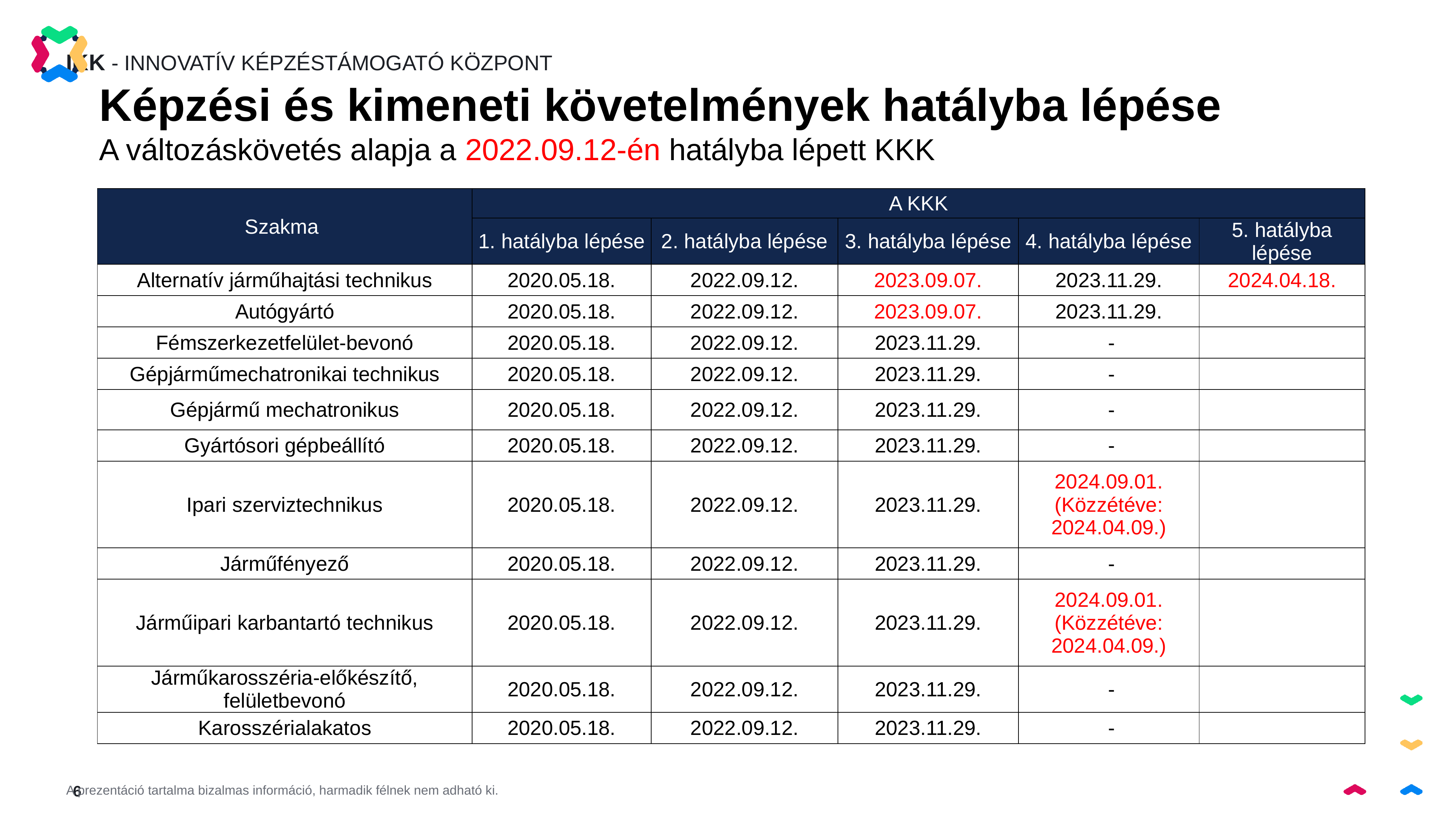

Képzési és kimeneti követelmények hatályba lépése
A változáskövetés alapja a 2022.09.12-én hatályba lépett KKK
| Szakma | A KKK |  |  |  |  |
| --- | --- | --- | --- | --- | --- |
|  | 1. hatályba lépése | 2. hatályba lépése | 3. hatályba lépése | 4. hatályba lépése | 5. hatályba lépése |
| Alternatív járműhajtási technikus | 2020.05.18. | 2022.09.12. | 2023.09.07. | 2023.11.29. | 2024.04.18. |
| Autógyártó | 2020.05.18. | 2022.09.12. | 2023.09.07. | 2023.11.29. |  |
| Fémszerkezetfelület-bevonó | 2020.05.18. | 2022.09.12. | 2023.11.29. | - |  |
| Gépjárműmechatronikai technikus | 2020.05.18. | 2022.09.12. | 2023.11.29. | - |  |
| Gépjármű mechatronikus | 2020.05.18. | 2022.09.12. | 2023.11.29. | - |  |
| Gyártósori gépbeállító | 2020.05.18. | 2022.09.12. | 2023.11.29. | - |  |
| Ipari szerviztechnikus | 2020.05.18. | 2022.09.12. | 2023.11.29. | 2024.09.01. (Közzétéve: 2024.04.09.) |  |
| Járműfényező | 2020.05.18. | 2022.09.12. | 2023.11.29. | - |  |
| Járműipari karbantartó technikus | 2020.05.18. | 2022.09.12. | 2023.11.29. | 2024.09.01. (Közzétéve: 2024.04.09.) |  |
| Járműkarosszéria-előkészítő, felületbevonó | 2020.05.18. | 2022.09.12. | 2023.11.29. | - |  |
| Karosszérialakatos | 2020.05.18. | 2022.09.12. | 2023.11.29. | - |  |